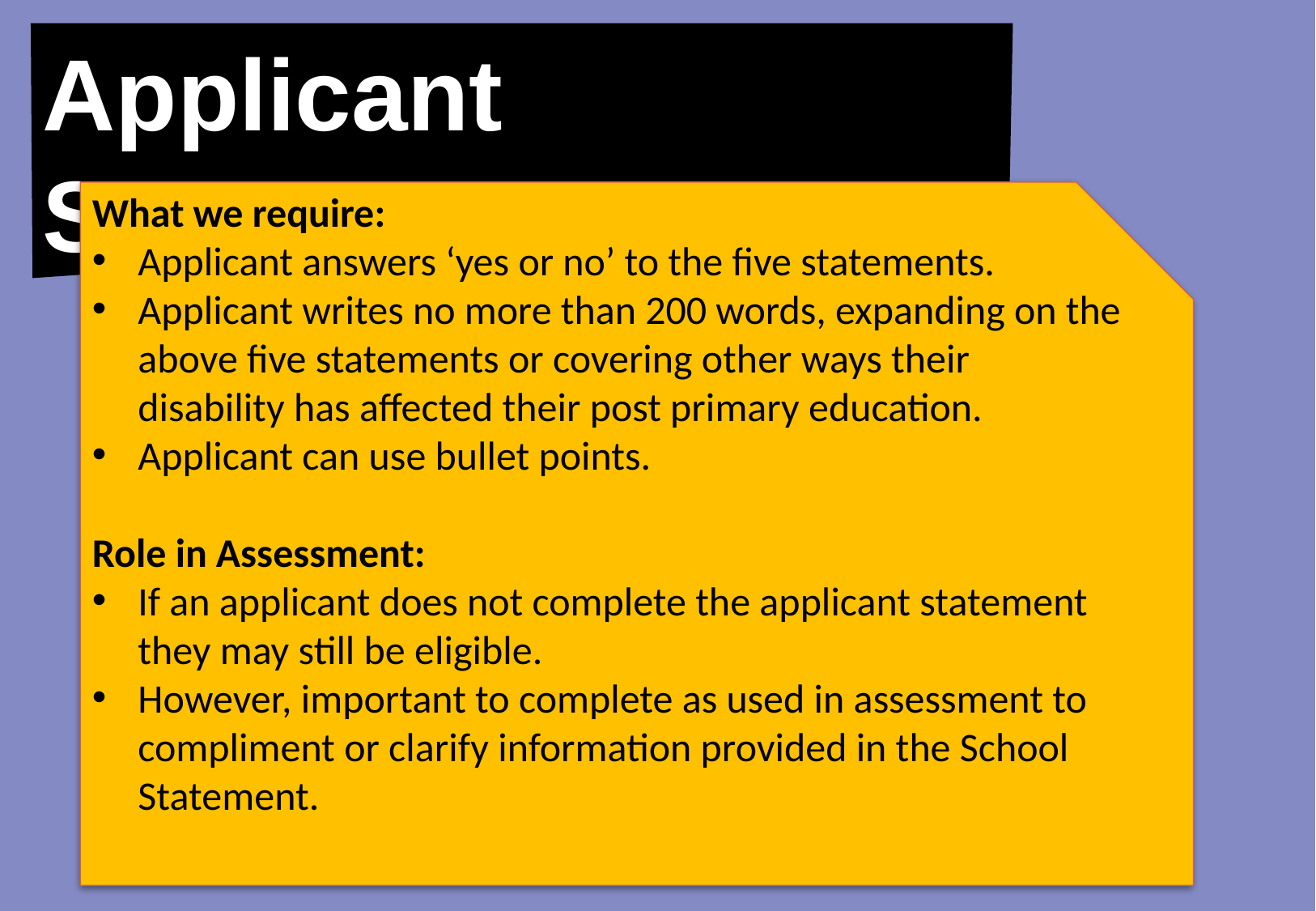

Applicant Statement

What we require:
Applicant answers ‘yes or no’ to the five statements.
Applicant writes no more than 200 words, expanding on the above five statements or covering other ways their disability has affected their post primary education.
Applicant can use bullet points.

Role in Assessment:
If an applicant does not complete the applicant statement they may still be eligible.
However, important to complete as used in assessment to compliment or clarify information provided in the School Statement.